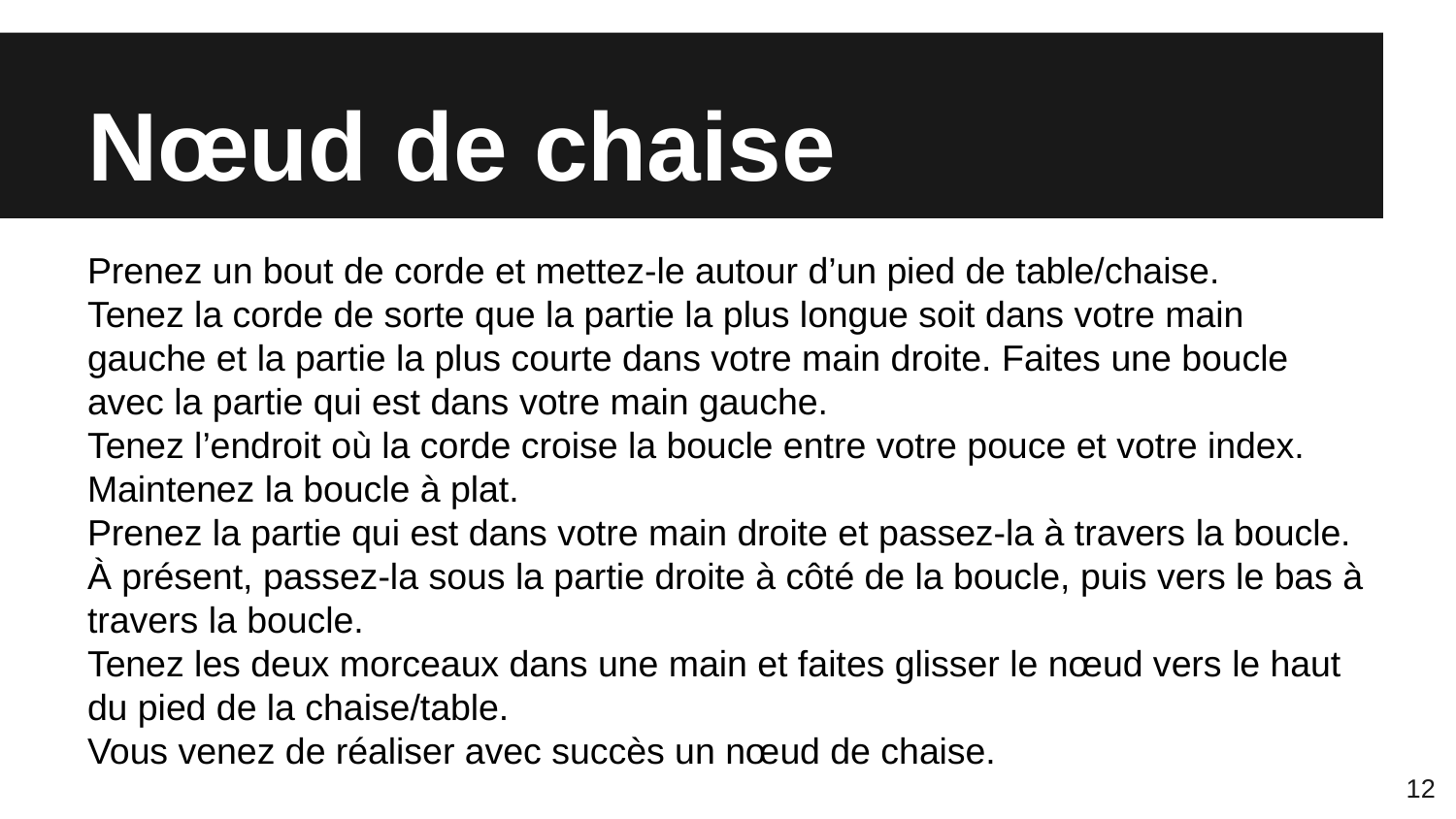

# Nœud de chaise
Prenez un bout de corde et mettez-le autour d’un pied de table/chaise.
Tenez la corde de sorte que la partie la plus longue soit dans votre main gauche et la partie la plus courte dans votre main droite. Faites une boucle avec la partie qui est dans votre main gauche.
Tenez l’endroit où la corde croise la boucle entre votre pouce et votre index.
Maintenez la boucle à plat.
Prenez la partie qui est dans votre main droite et passez-la à travers la boucle.
À présent, passez-la sous la partie droite à côté de la boucle, puis vers le bas à travers la boucle.
Tenez les deux morceaux dans une main et faites glisser le nœud vers le haut du pied de la chaise/table.
Vous venez de réaliser avec succès un nœud de chaise.

12